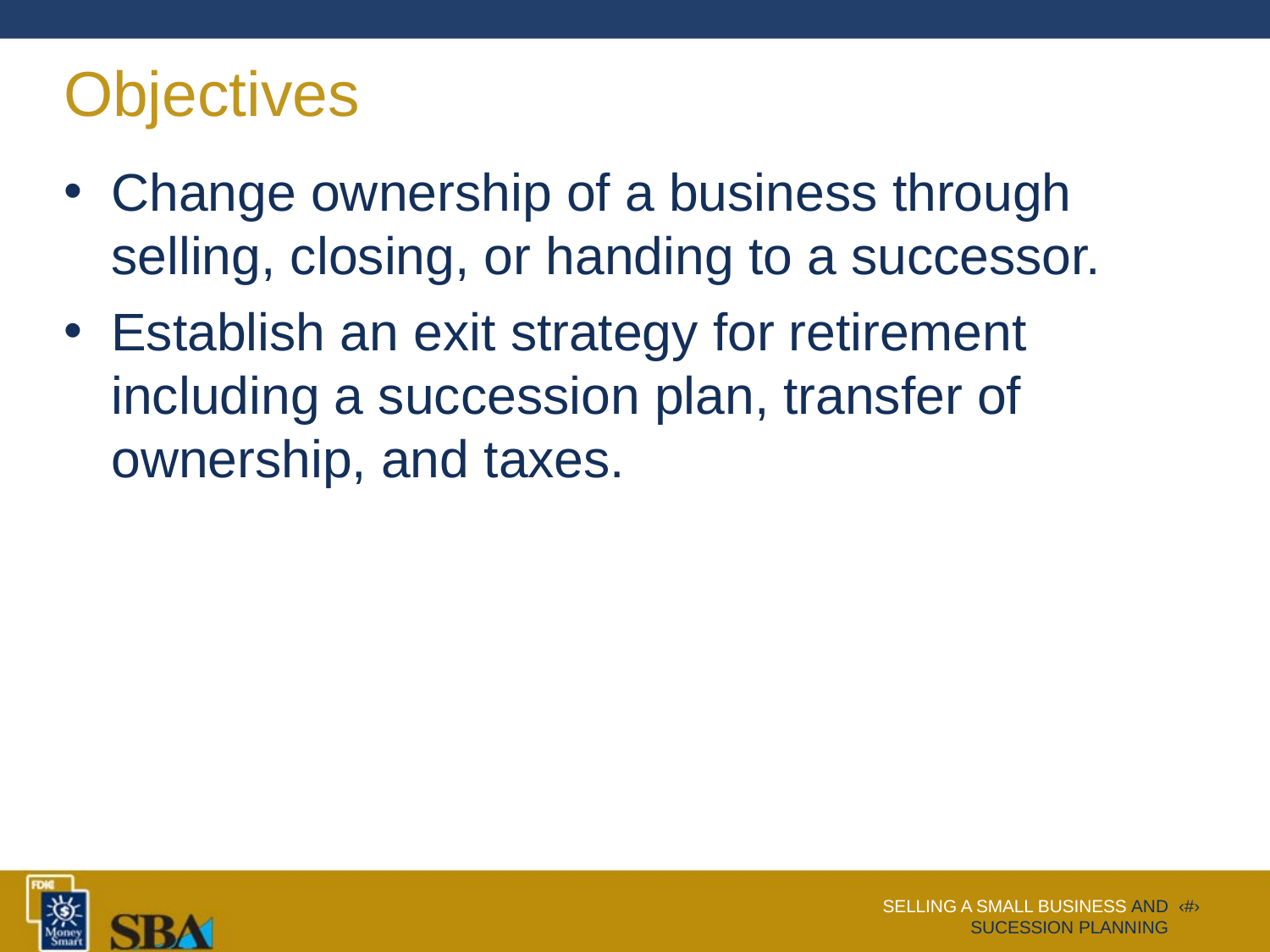

# Objectives
Change ownership of a business through selling, closing, or handing to a successor.
Establish an exit strategy for retirement including a succession plan, transfer of ownership, and taxes.